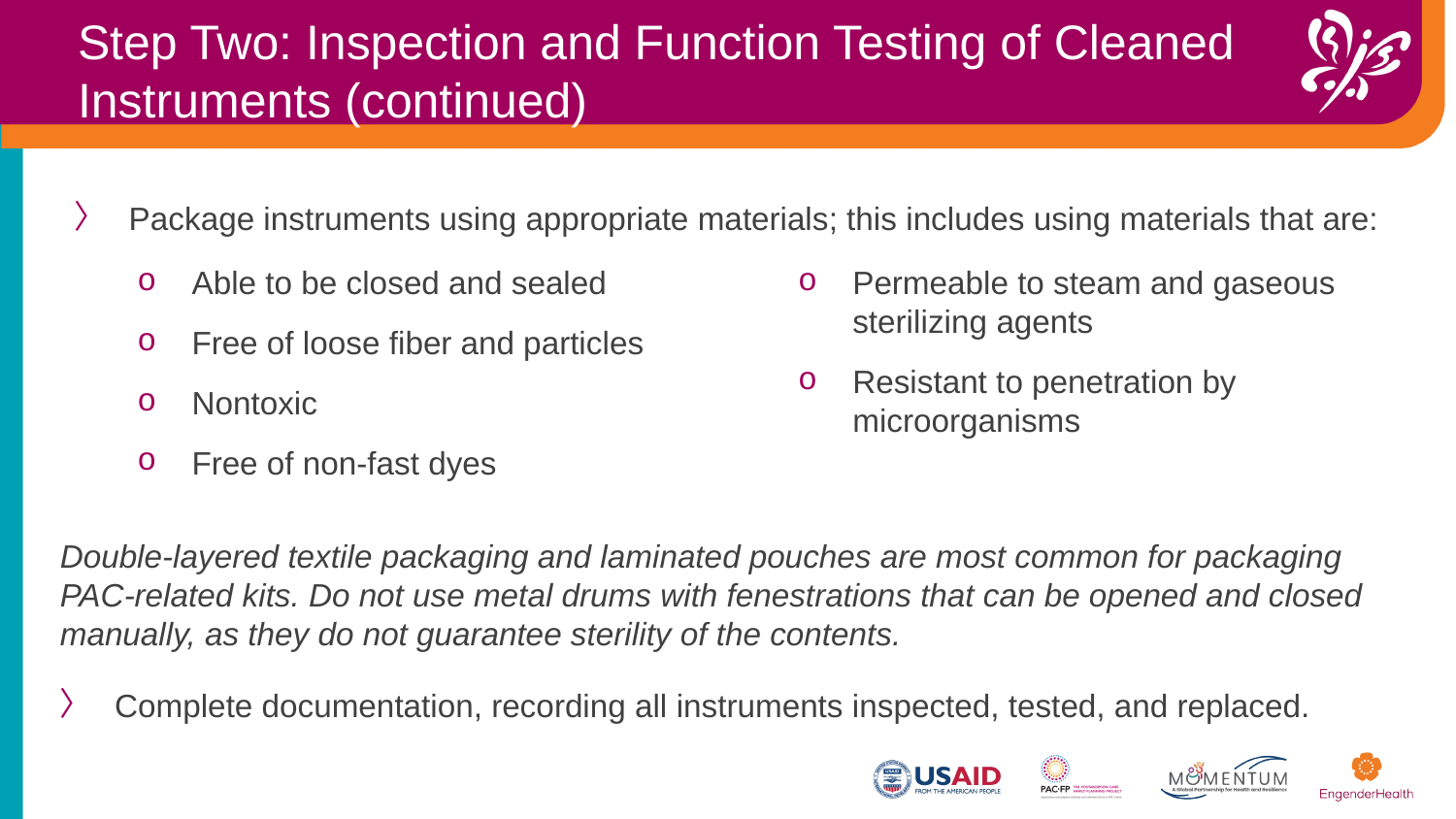

Step Two: Inspection and Function Testing of Cleaned Instruments (continued)
Package instruments using appropriate materials; this includes using materials that are:

Able to be closed and sealed
Free of loose fiber and particles
Nontoxic
Free of non-fast dyes
Permeable to steam and gaseous sterilizing agents
Resistant to penetration by microorganisms
Double-layered textile packaging and laminated pouches are most common for packaging PAC-related kits. Do not use metal drums with fenestrations that can be opened and closed manually, as they do not guarantee sterility of the contents.
Complete documentation, recording all instruments inspected, tested, and replaced.